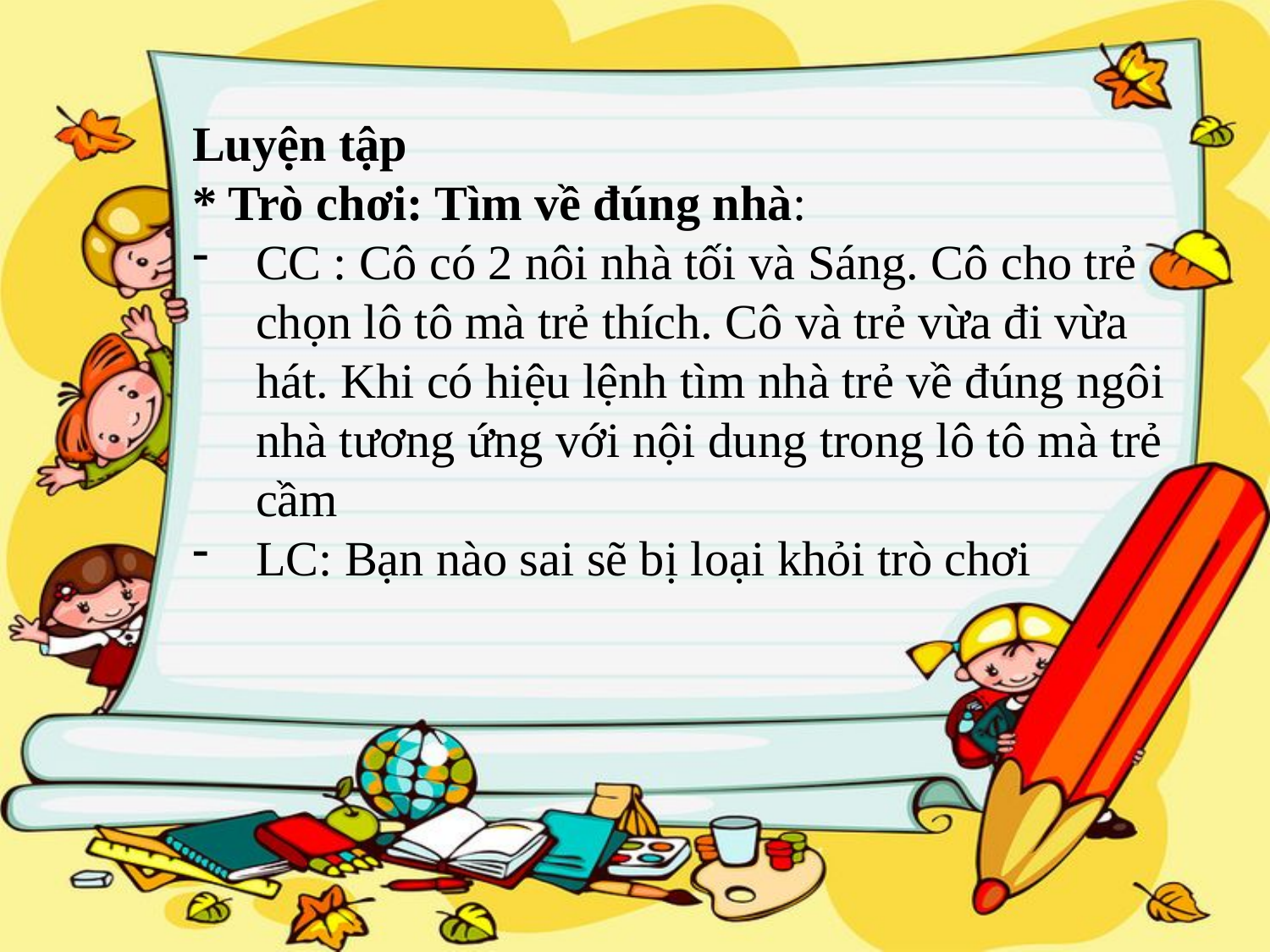

Luyện tập
* Trò chơi: Tìm về đúng nhà:
CC : Cô có 2 nôi nhà tối và Sáng. Cô cho trẻ chọn lô tô mà trẻ thích. Cô và trẻ vừa đi vừa hát. Khi có hiệu lệnh tìm nhà trẻ về đúng ngôi nhà tương ứng với nội dung trong lô tô mà trẻ cầm
LC: Bạn nào sai sẽ bị loại khỏi trò chơi